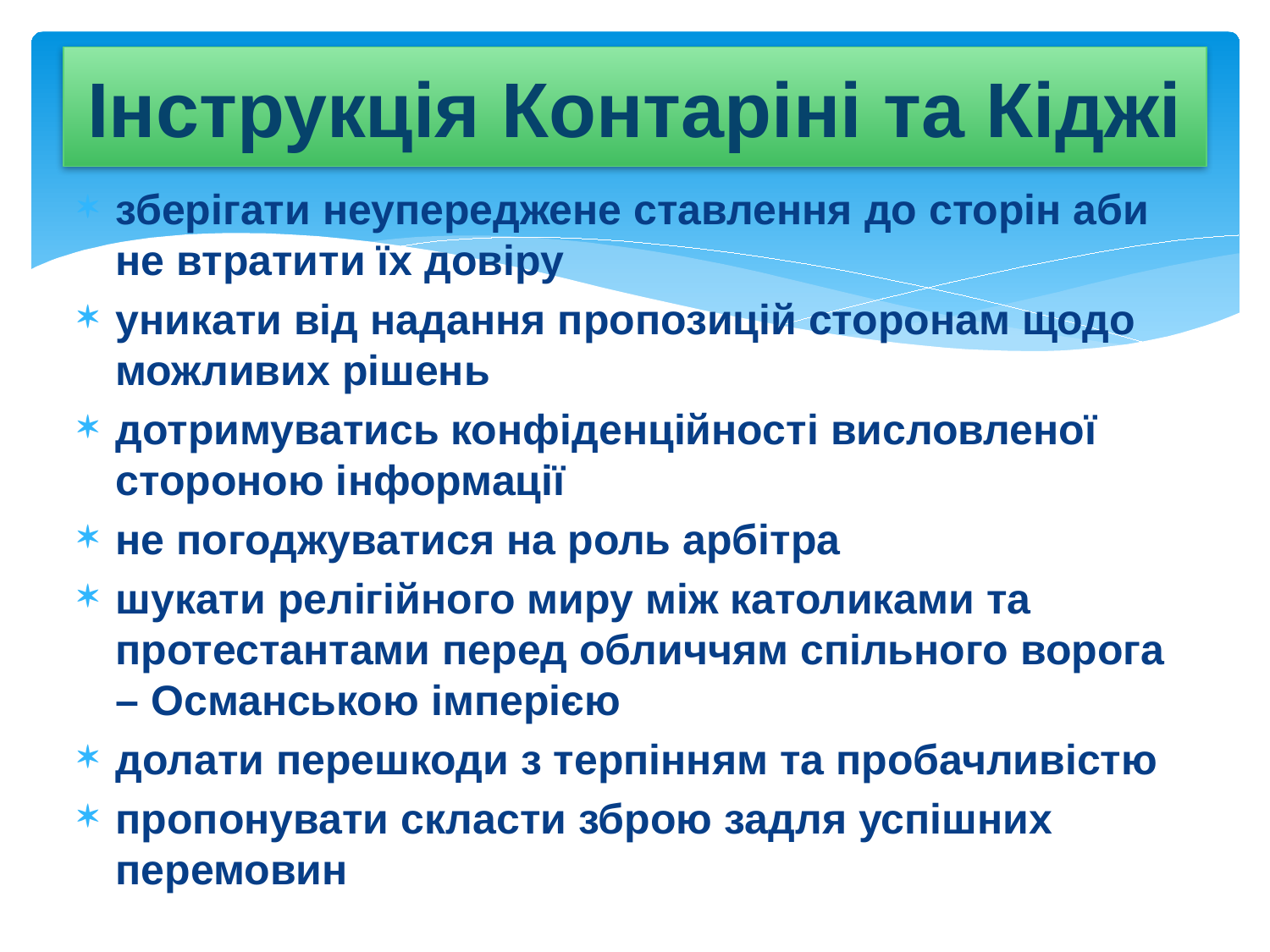

# Інструкція Контаріні та Кіджі
зберігати неупереджене ставлення до сторін аби не втратити їх довіру
уникати від надання пропозицій сторонам щодо можливих рішень
дотримуватись конфіденційності висловленої стороною інформації
не погоджуватися на роль арбітра
шукати релігійного миру між католиками та протестантами перед обличчям спільного ворога – Османською імперією
долати перешкоди з терпінням та пробачливістю
пропонувати скласти зброю задля успішних перемовин